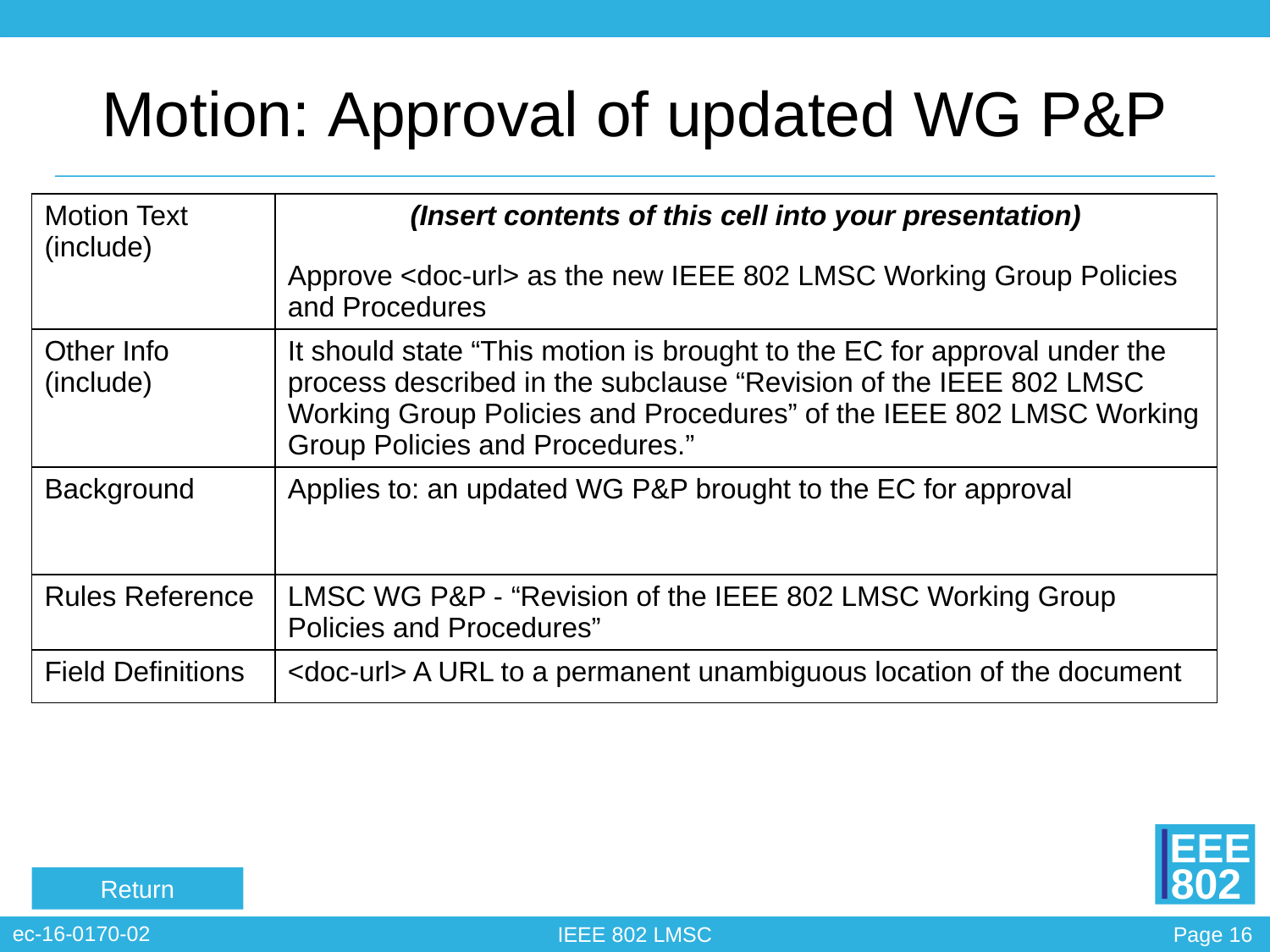

# Motion: Approval of updated WG P&P
| Motion Text (include) | (Insert contents of this cell into your presentation) |
| --- | --- |
|  | Approve <doc-url> as the new IEEE 802 LMSC Working Group Policies and Procedures |
| Other Info (include) | It should state “This motion is brought to the EC for approval under the process described in the subclause “Revision of the IEEE 802 LMSC Working Group Policies and Procedures” of the IEEE 802 LMSC Working Group Policies and Procedures.” |
| Background | Applies to: an updated WG P&P brought to the EC for approval |
| Rules Reference | LMSC WG P&P - “Revision of the IEEE 802 LMSC Working Group Policies and Procedures” |
| Field Definitions | <doc-url> A URL to a permanent unambiguous location of the document |
Return